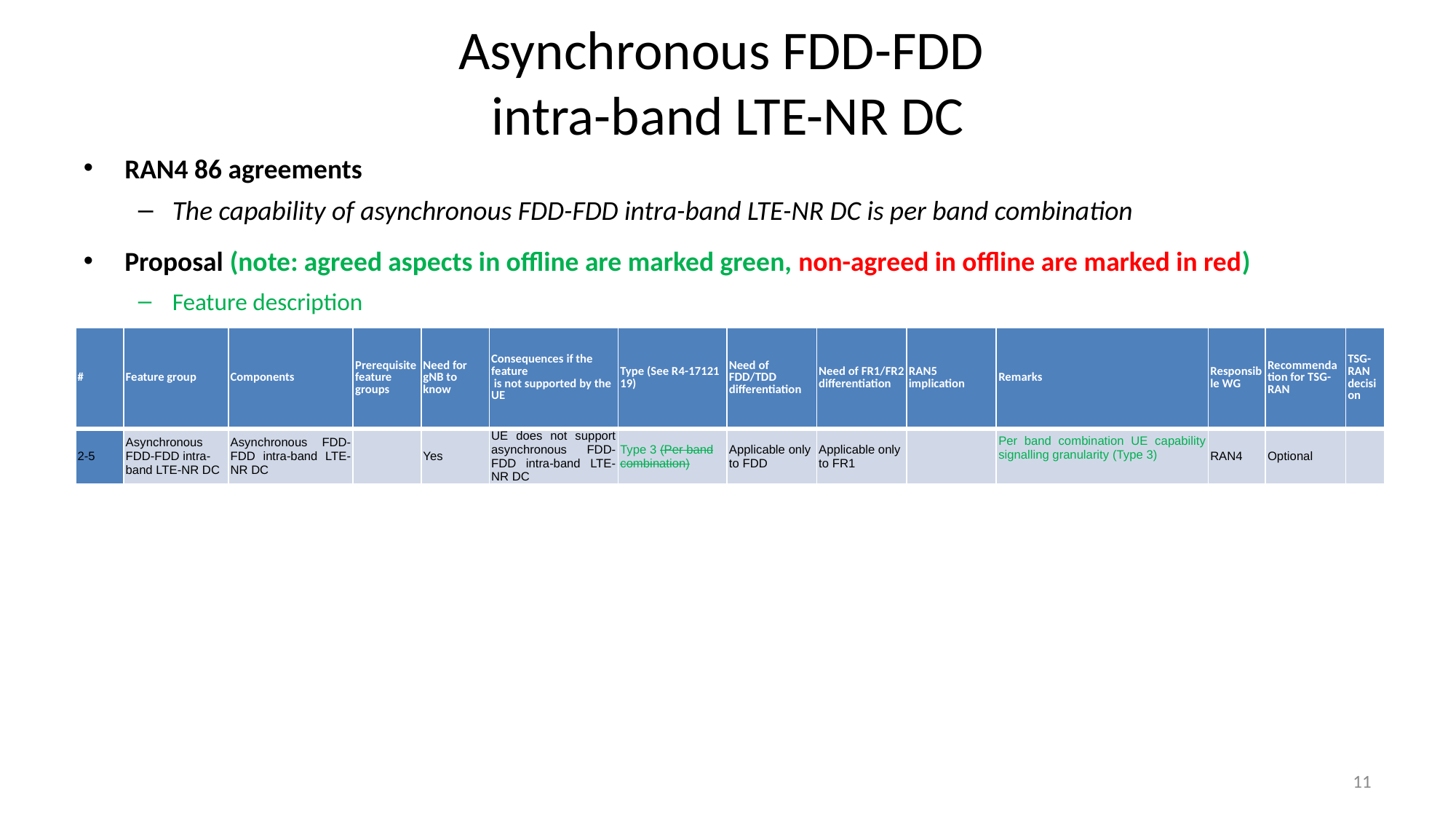

# Asynchronous FDD-FDD intra-band LTE-NR DC
RAN4 86 agreements
The capability of asynchronous FDD-FDD intra-band LTE-NR DC is per band combination
Proposal (note: agreed aspects in offline are marked green, non-agreed in offline are marked in red)
Feature description
| # | Feature group | Components | Prerequisite feature groups | Need for gNB to know | Consequences if the feature is not supported by the UE | Type (See R4-17121 19) | Need of FDD/TDD differentiation | Need of FR1/FR2 differentiation | RAN5 implication | Remarks | Responsible WG | Recommendation for TSG-RAN | TSG-RAN decision |
| --- | --- | --- | --- | --- | --- | --- | --- | --- | --- | --- | --- | --- | --- |
| 2-5 | Asynchronous FDD-FDD intra-band LTE-NR DC | Asynchronous FDD-FDD intra-band LTE-NR DC |  | Yes | UE does not support asynchronous FDD-FDD intra-band LTE-NR DC | Type 3 (Per band combination) | Applicable only to FDD | Applicable only to FR1 |  | Per band combination UE capability signalling granularity (Type 3) | RAN4 | Optional |  |
11